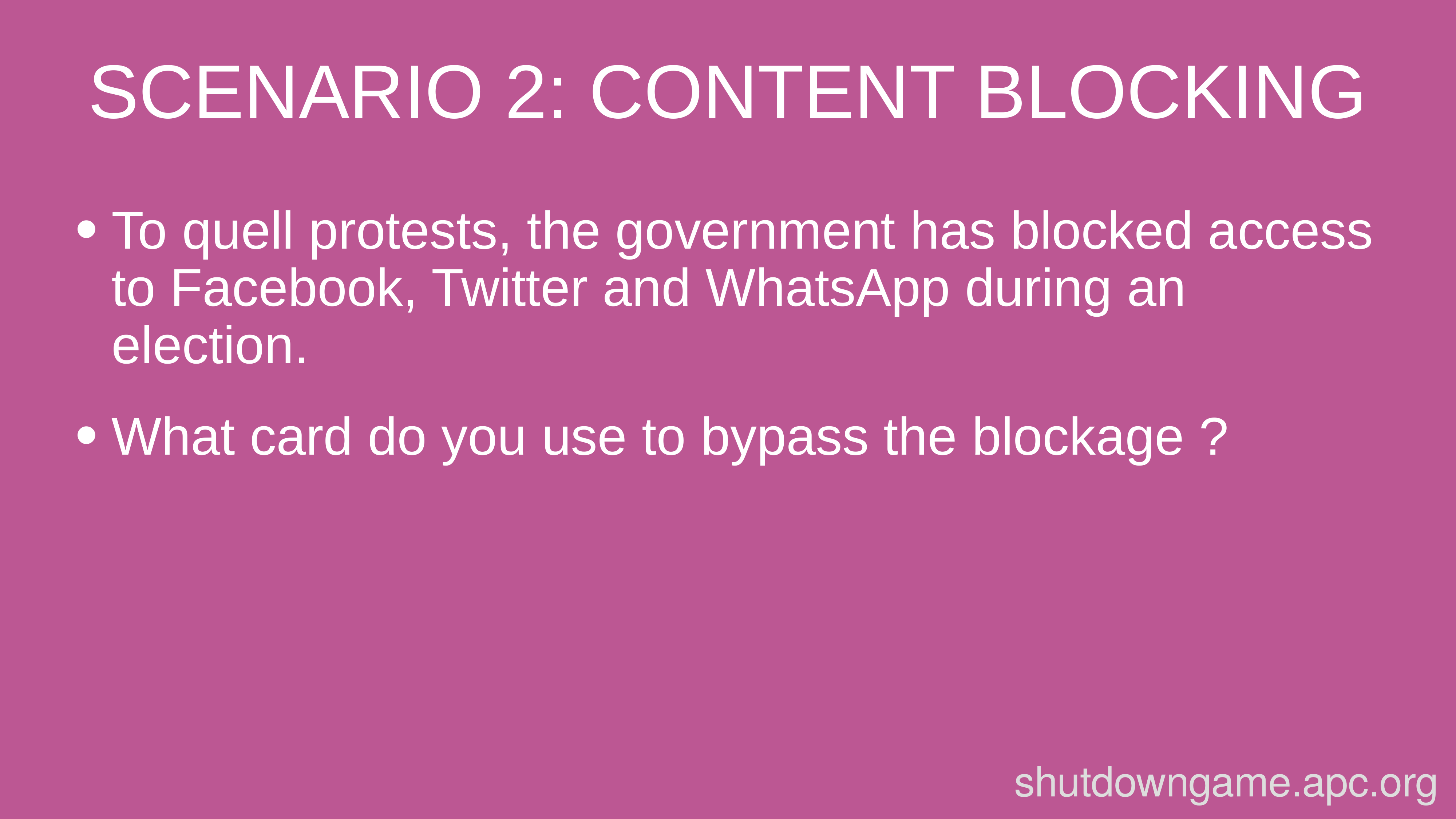

SCENARIO 2: CONTENT BLOCKING
To quell protests, the government has blocked access to Facebook, Twitter and WhatsApp during an election.
What card do you use to bypass the blockage ?
shutdowngame.apc.org